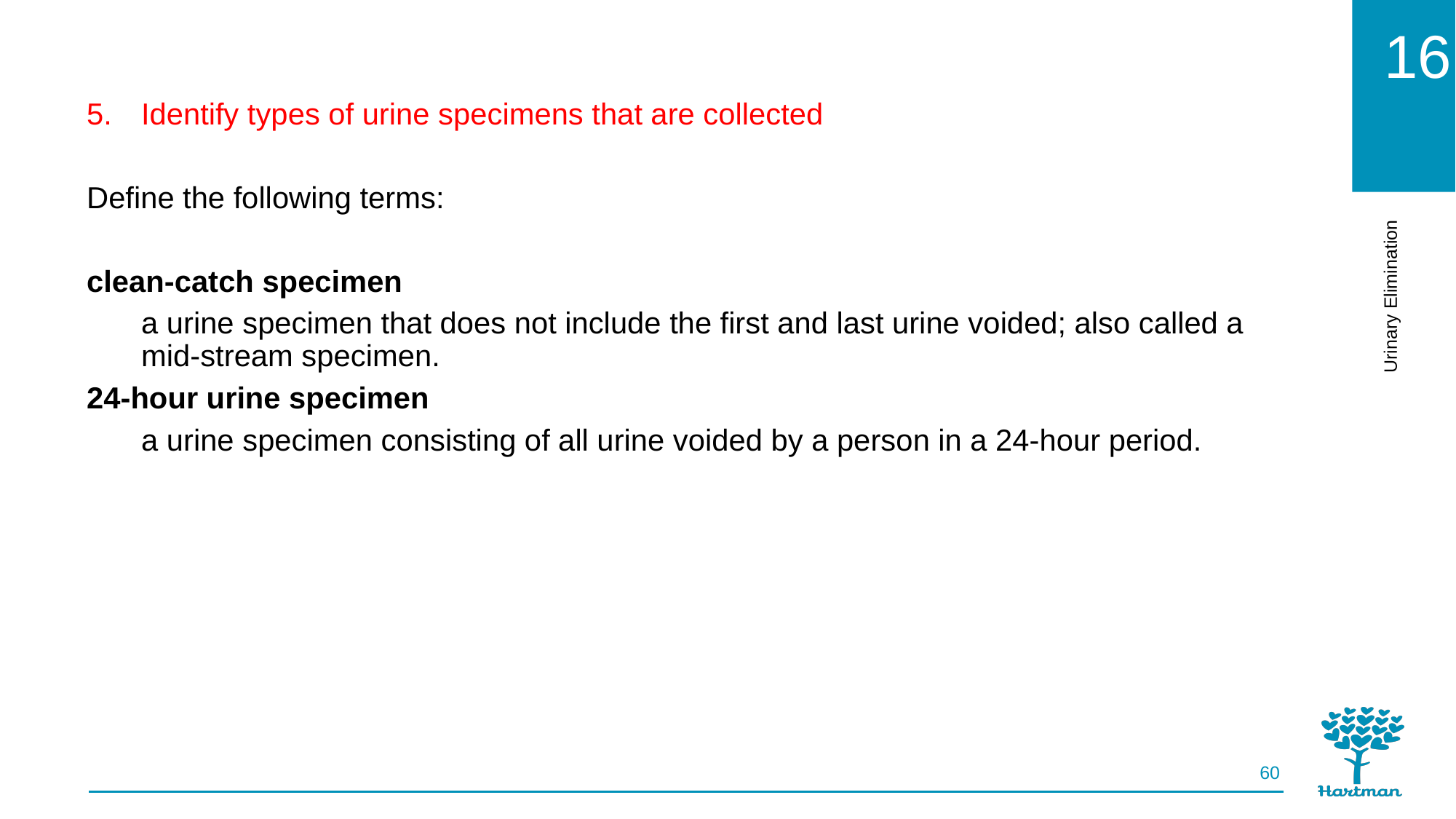

Identify types of urine specimens that are collected

Define the following terms:

clean-catch specimen
a urine specimen that does not include the first and last urine voided; also called a mid-stream specimen.
24-hour urine specimen
a urine specimen consisting of all urine voided by a person in a 24-hour period.

60